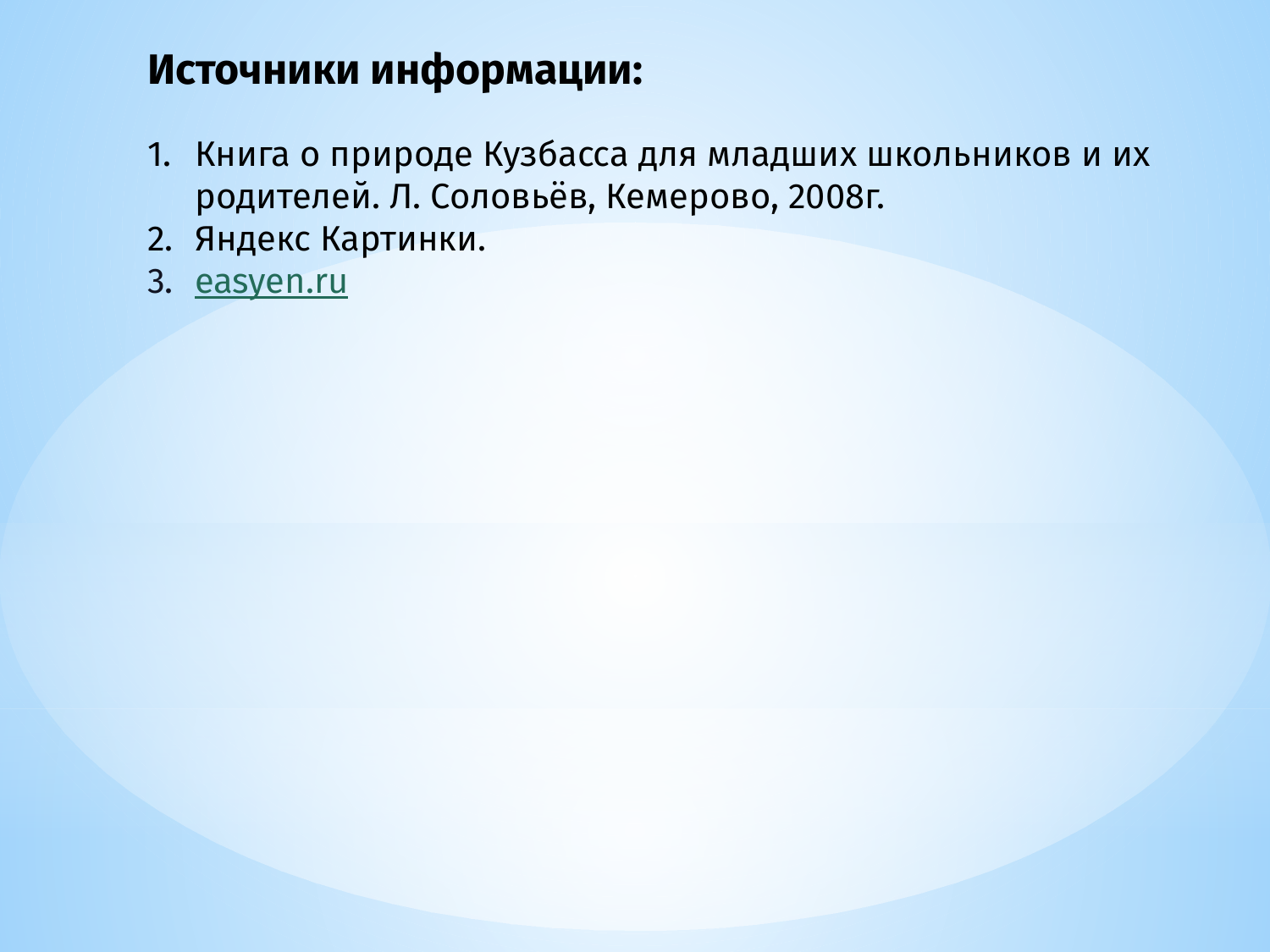

Источники информации:

Книга о природе Кузбасса для младших школьников и их родителей. Л. Соловьёв, Кемерово, 2008г.
Яндекс Картинки.
easyen.ru